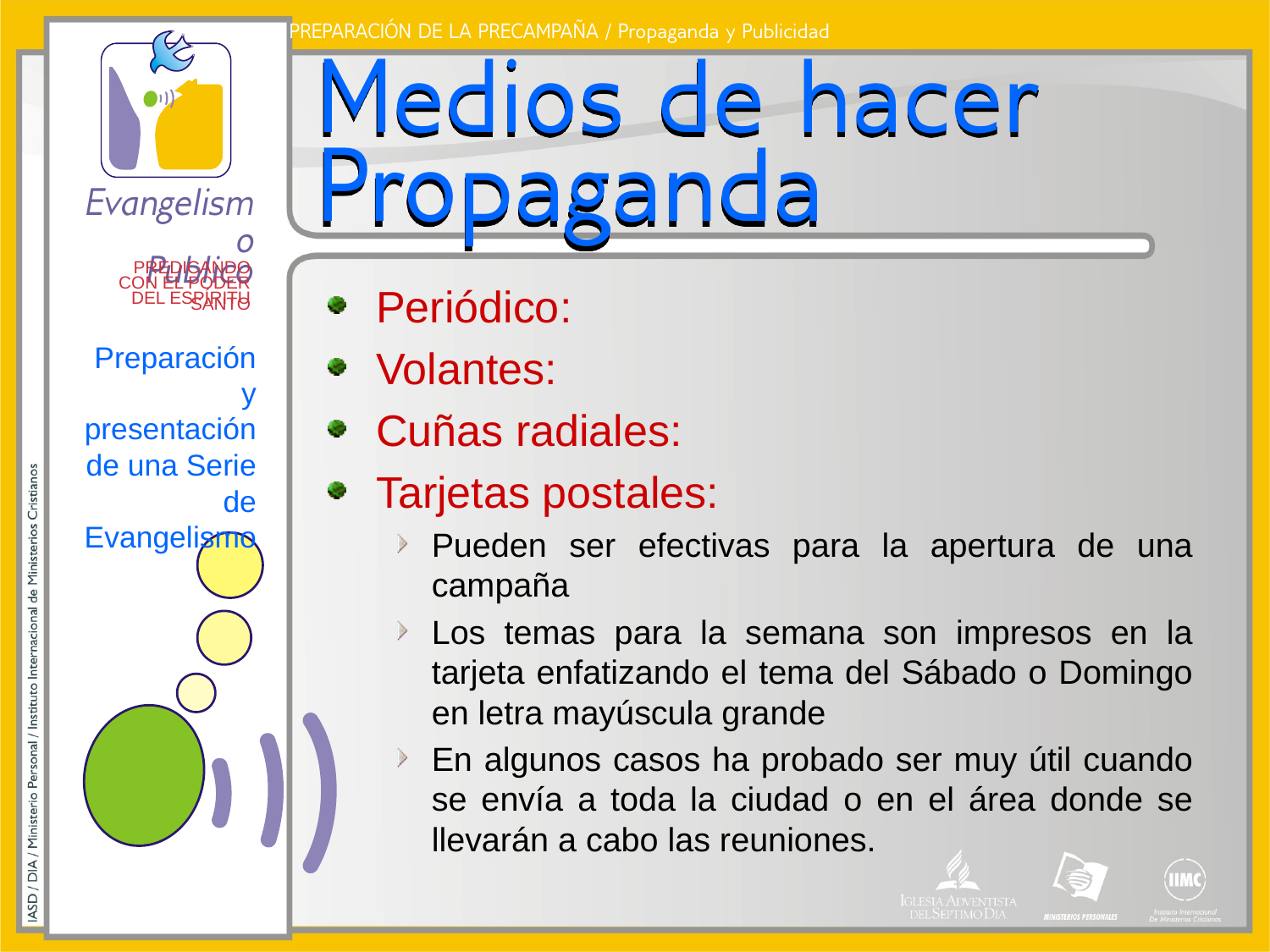

PREPARACIÓN DE LA PRECAMPAÑA / Propaganda y Publicidad
# Medios de hacer Propaganda
Periódico:
Volantes:
Cuñas radiales:
Tarjetas postales:
Pueden ser efectivas para la apertura de una campaña
Los temas para la semana son impresos en la tarjeta enfatizando el tema del Sábado o Domingo en letra mayúscula grande
En algunos casos ha probado ser muy útil cuando se envía a toda la ciudad o en el área donde se llevarán a cabo las reuniones.